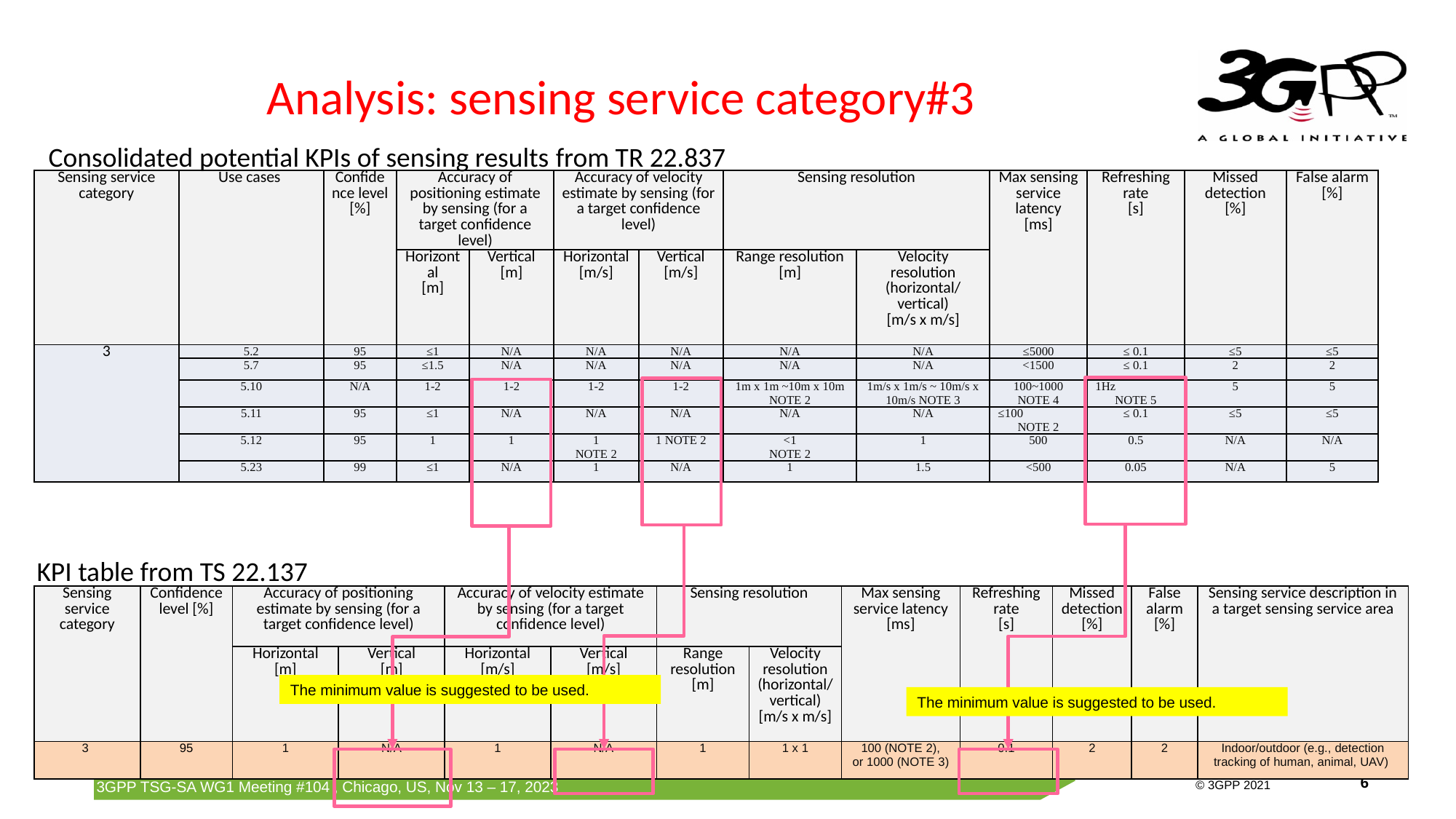

# Analysis: sensing service category#3
Consolidated potential KPIs of sensing results from TR 22.837
| Sensing service category | Use cases | Confidence level [%] | Accuracy of positioning estimate by sensing (for a target confidence level) |  | Accuracy of velocity estimate by sensing (for a target confidence level) |  | Sensing resolution |  | Max sensing service latency [ms] | Refreshing rate [s] | Missed detection [%] | False alarm [%] |
| --- | --- | --- | --- | --- | --- | --- | --- | --- | --- | --- | --- | --- |
|  |  |  | Horizontal [m] | Vertical [m] | Horizontal [m/s] | Vertical [m/s] | Range resolution [m] | Velocity resolution (horizontal/ vertical) [m/s x m/s] |  |  |  |  |
| 3 | 5.2 | 95 | ≤1 | N/A | N/A | N/A | N/A | N/A | ≤5000 | ≤ 0.1 | ≤5 | ≤5 |
|  | 5.7 | 95 | ≤1.5 | N/A | N/A | N/A | N/A | N/A | ˂1500 | ≤ 0.1 | 2 | 2 |
|  | 5.10 | N/A | 1-2 | 1-2 | 1-2 | 1-2 | 1m x 1m ~10m x 10m NOTE 2 | 1m/s x 1m/s ~ 10m/s x 10m/s NOTE 3 | 100~1000 NOTE 4 | 1Hz NOTE 5 | 5 | 5 |
|  | 5.11 | 95 | ≤1 | N/A | N/A | N/A | N/A | N/A | ≤100 NOTE 2 | ≤ 0.1 | ≤5 | ≤5 |
|  | 5.12 | 95 | 1 | 1 | 1 NOTE 2 | 1 NOTE 2 | <1 NOTE 2 | 1 | 500 | 0.5 | N/A | N/A |
|  | 5.23 | 99 | ≤1 | N/A | 1 | N/A | 1 | 1.5 | ˂500 | 0.05 | N/A | 5 |

KPI table from TS 22.137
| Sensing service category | Confidence level [%] | Accuracy of positioning estimate by sensing (for a target confidence level) |  | Accuracy of velocity estimate by sensing (for a target confidence level) |  | Sensing resolution |  | Max sensing service latency [ms] | Refreshing rate [s] | Missed detection [%] | False alarm [%] | Sensing service description in a target sensing service area |
| --- | --- | --- | --- | --- | --- | --- | --- | --- | --- | --- | --- | --- |
|  |  | Horizontal [m] | Vertical [m] | Horizontal [m/s] | Vertical [m/s] | Range resolution [m] | Velocity resolution (horizontal/ vertical) [m/s x m/s] |  |  |  |  |  |
| 3 | 95 | 1 | N/A | 1 | N/A | 1 | 1 x 1 | 100 (NOTE 2), or 1000 (NOTE 3) | 0.1 | 2 | 2 | Indoor/outdoor (e.g., detection tracking of human, animal, UAV) |
The minimum value is suggested to be used.
The minimum value is suggested to be used.